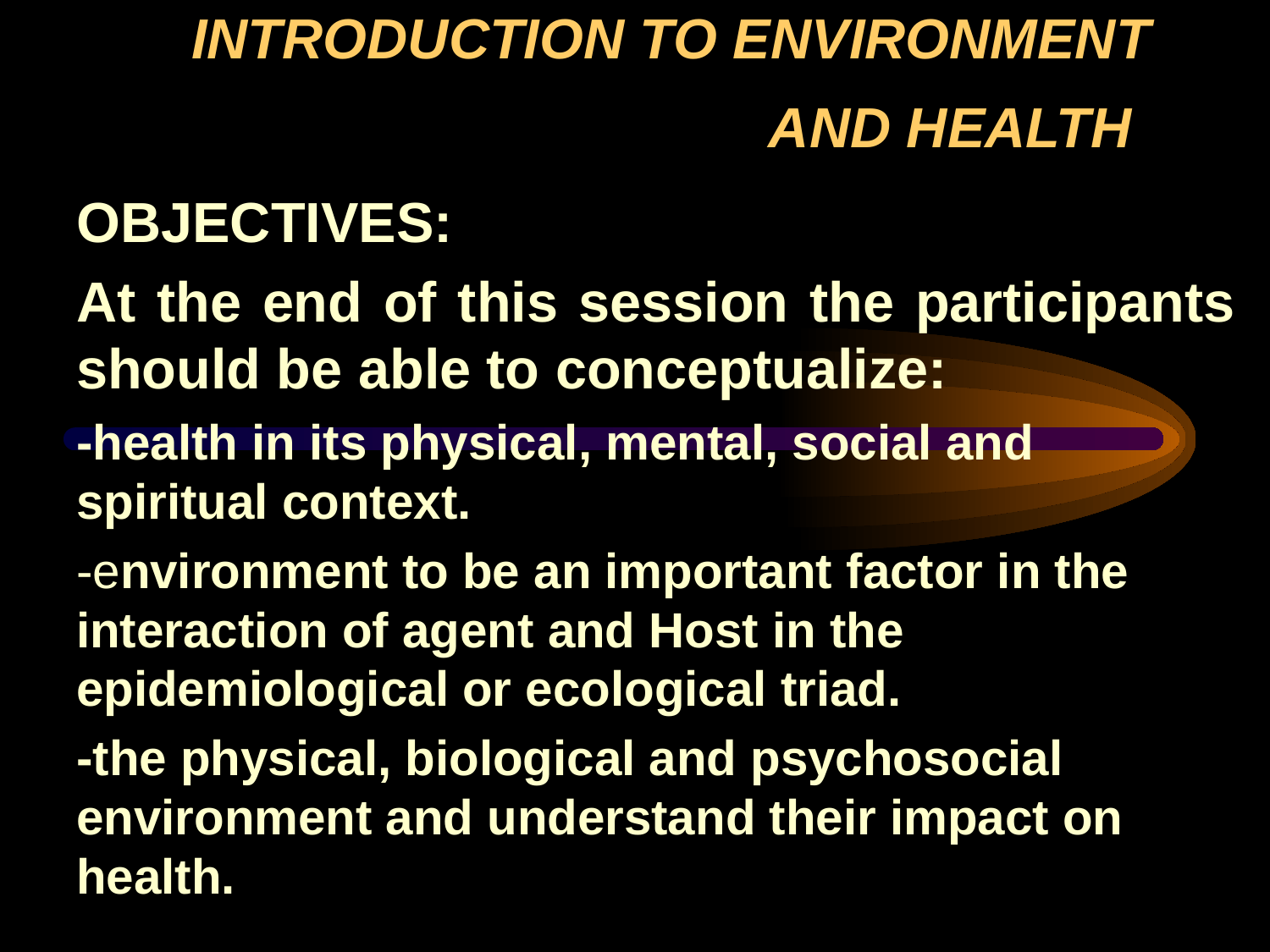

# INTRODUCTION TO ENVIRONMENT AND HEALTH
OBJECTIVES:
At the end of this session the participants should be able to conceptualize:
-health in its physical, mental, social and spiritual context.
-environment to be an important factor in the interaction of agent and Host in the epidemiological or ecological triad.
-the physical, biological and psychosocial environment and understand their impact on health.